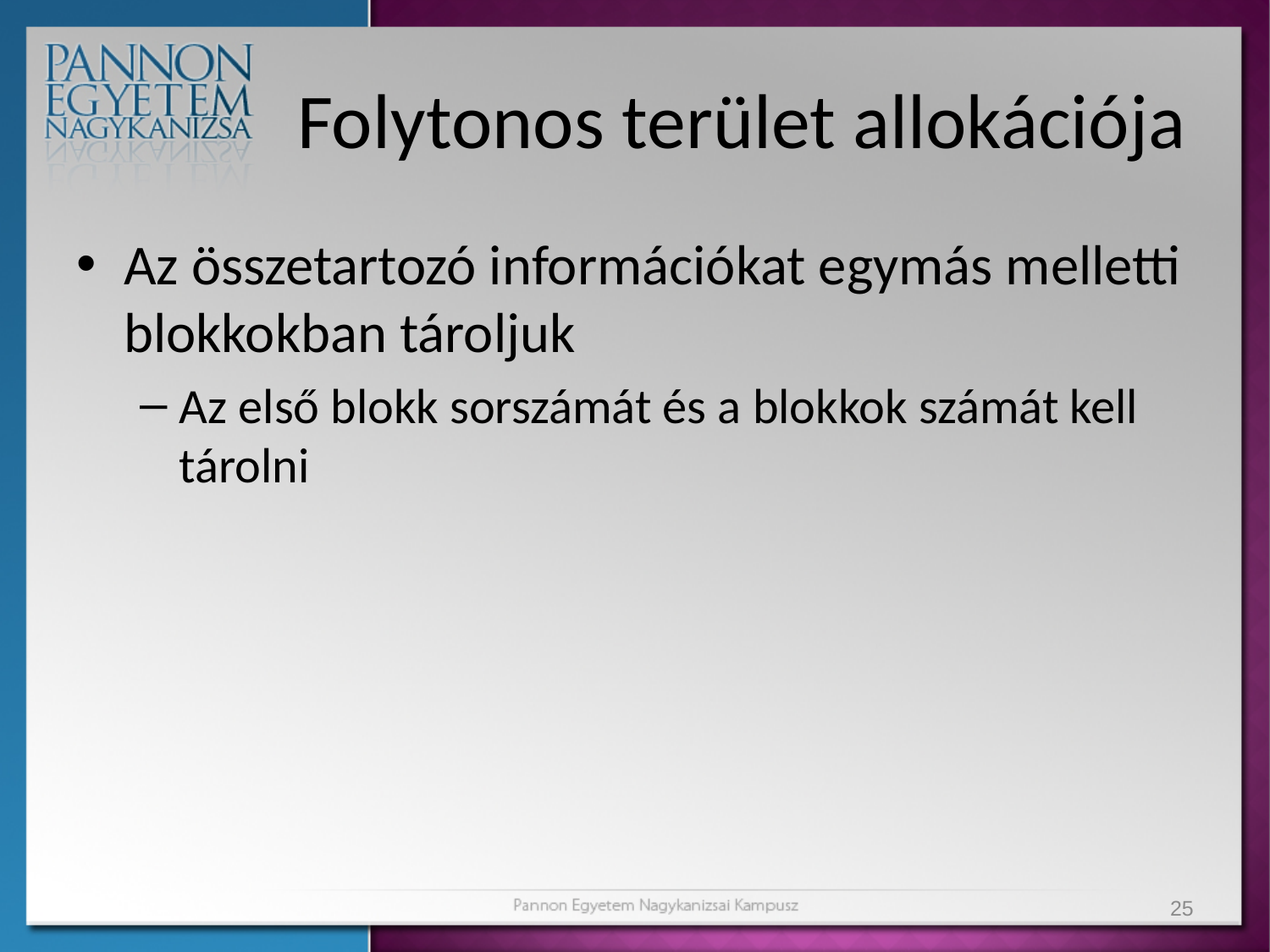

# Folytonos terület allokációja
Az összetartozó információkat egymás melletti blokkokban tároljuk
Az első blokk sorszámát és a blokkok számát kell tárolni
25